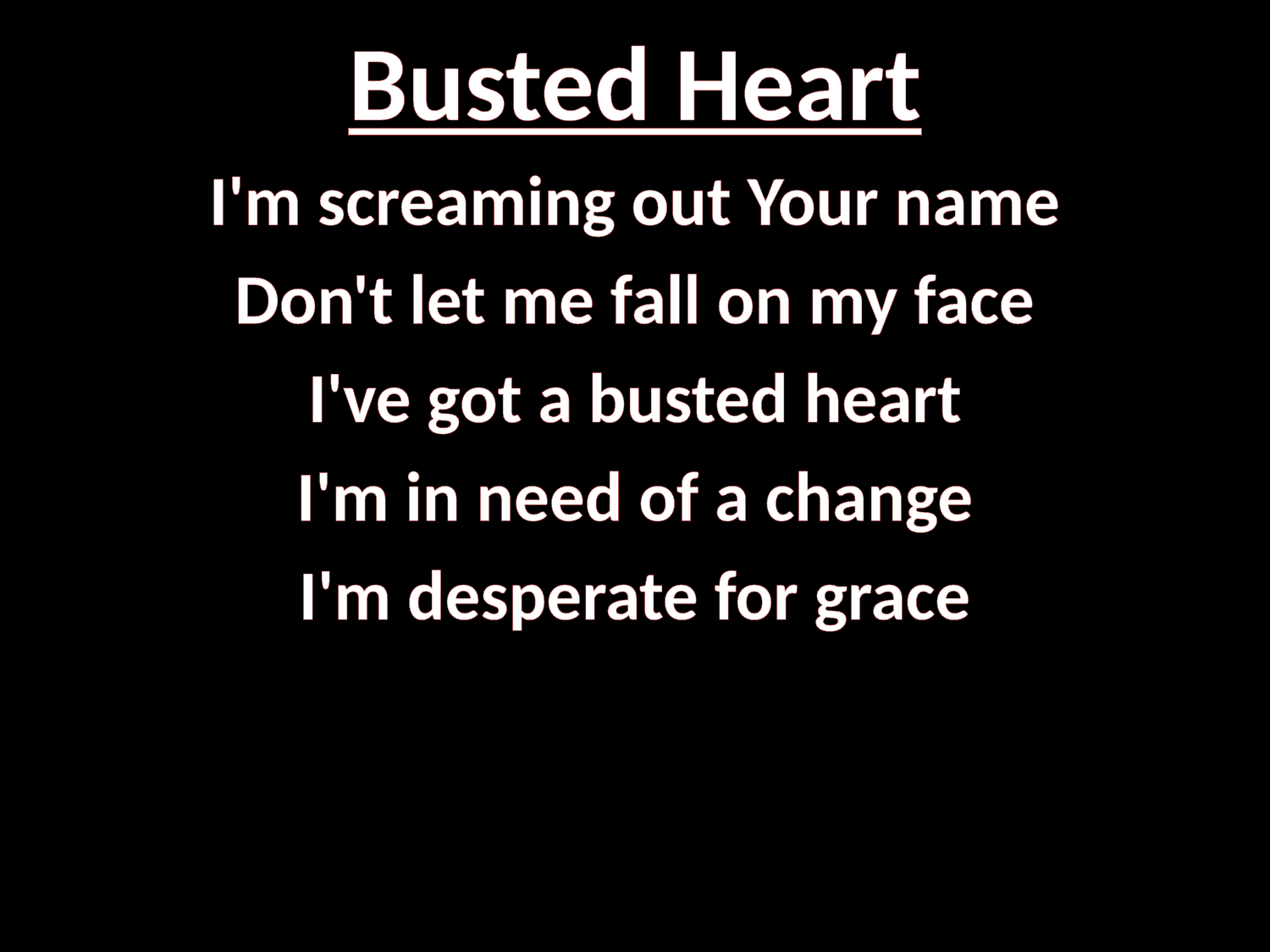

# Busted Heart
I'm screaming out Your name
Don't let me fall on my face
I've got a busted heart
I'm in need of a change
I'm desperate for grace